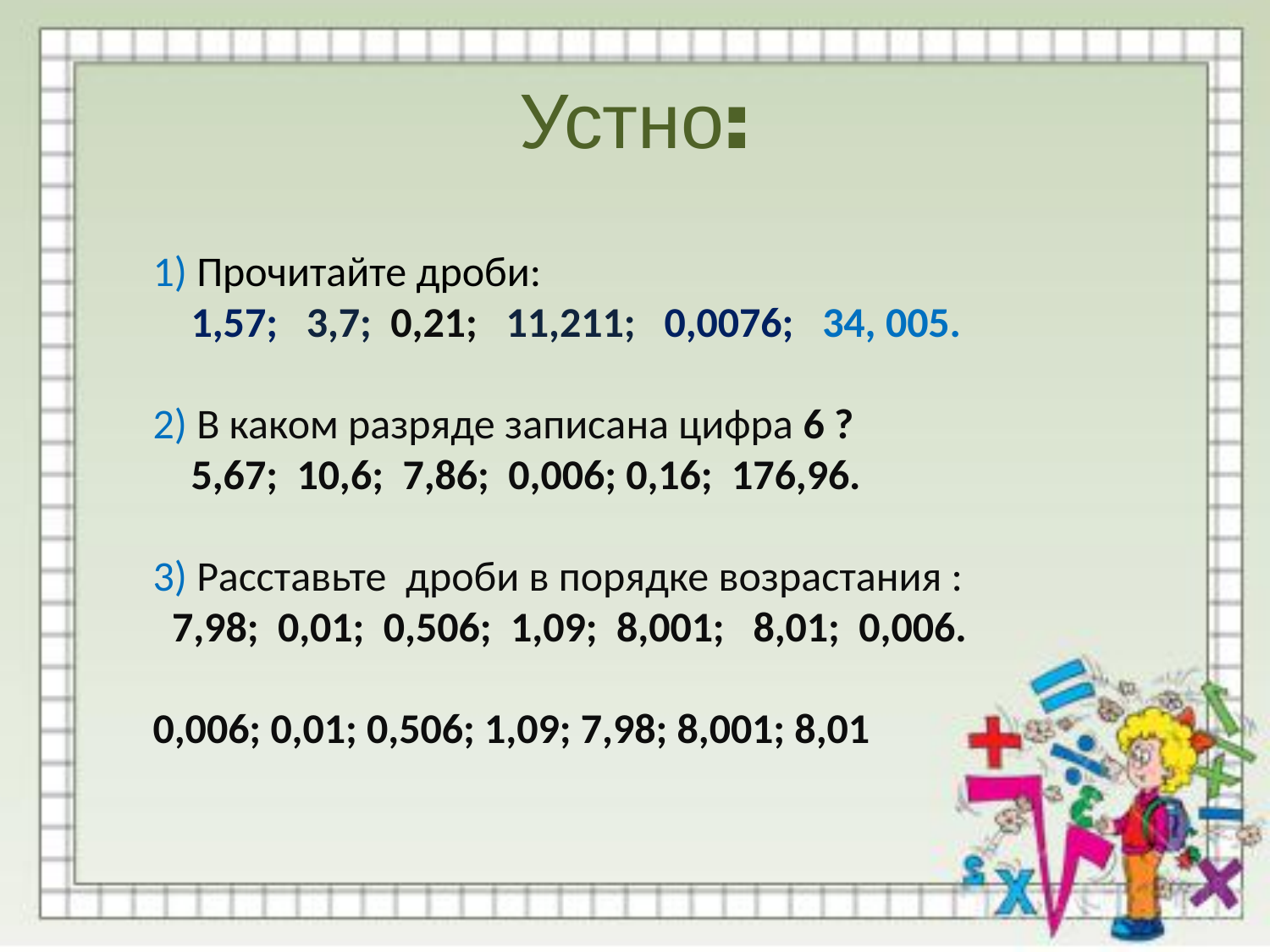

# Устно:
1) Прочитайте дроби:
    1,57;   3,7;  0,21;   11,211;   0,0076;   34, 005.

2) В каком разряде записана цифра 6 ?
    5,67;  10,6;  7,86;  0,006; 0,16;  176,96.

3) Расставьте  дроби в порядке возрастания :
  7,98;  0,01;  0,506;  1,09;  8,001;   8,01;  0,006.

0,006; 0,01; 0,506; 1,09; 7,98; 8,001; 8,01